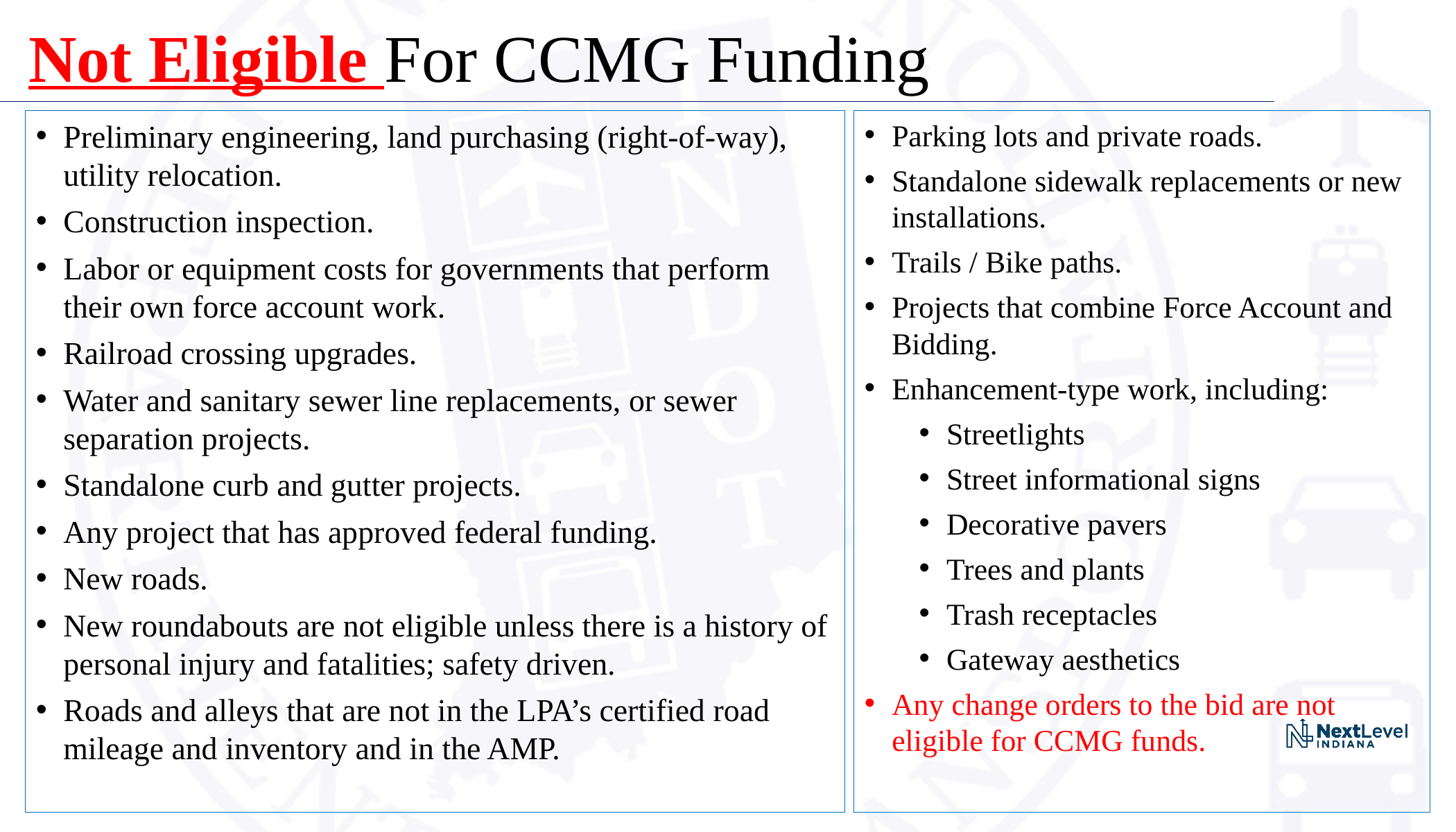

# Not Eligible For CCMG Funding
Preliminary engineering, land purchasing (right-of-way), utility relocation.
Construction inspection.
Labor or equipment costs for governments that perform their own force account work.
Railroad crossing upgrades.
Water and sanitary sewer line replacements, or sewer separation projects.
Standalone curb and gutter projects.
Any project that has approved federal funding.
New roads.
New roundabouts are not eligible unless there is a history of personal injury and fatalities; safety driven.
Roads and alleys that are not in the LPA’s certified road mileage and inventory and in the AMP.

Parking lots and private roads.
Standalone sidewalk replacements or new installations.
Trails / Bike paths.
Projects that combine Force Account and Bidding.
Enhancement-type work, including:
Streetlights
Street informational signs
Decorative pavers
Trees and plants
Trash receptacles
Gateway aesthetics
Any change orders to the bid are not eligible for CCMG funds.